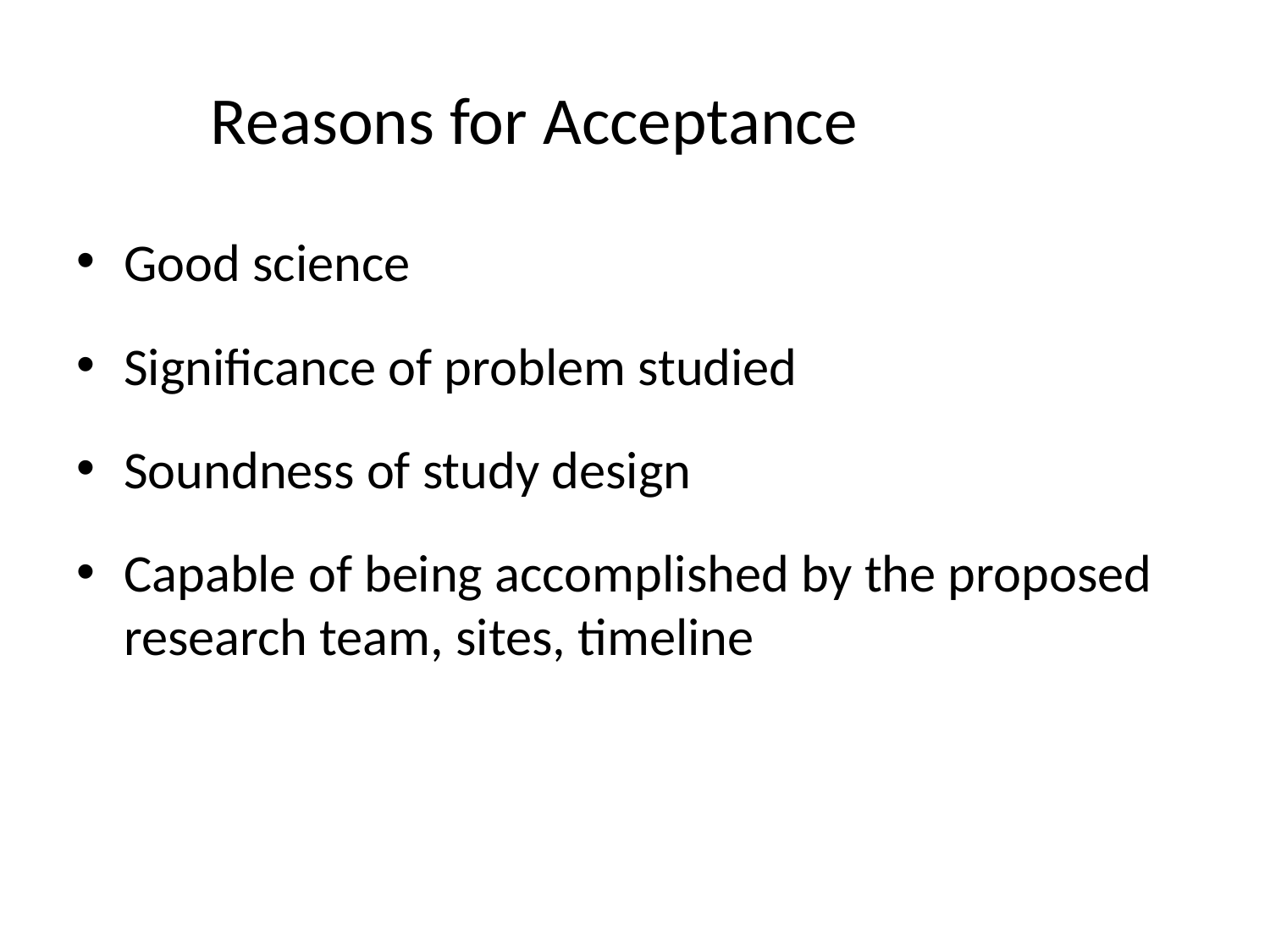

# Reasons for Acceptance
Good science

Significance of problem studied

Soundness of study design

Capable of being accomplished by the proposed research team, sites, timeline